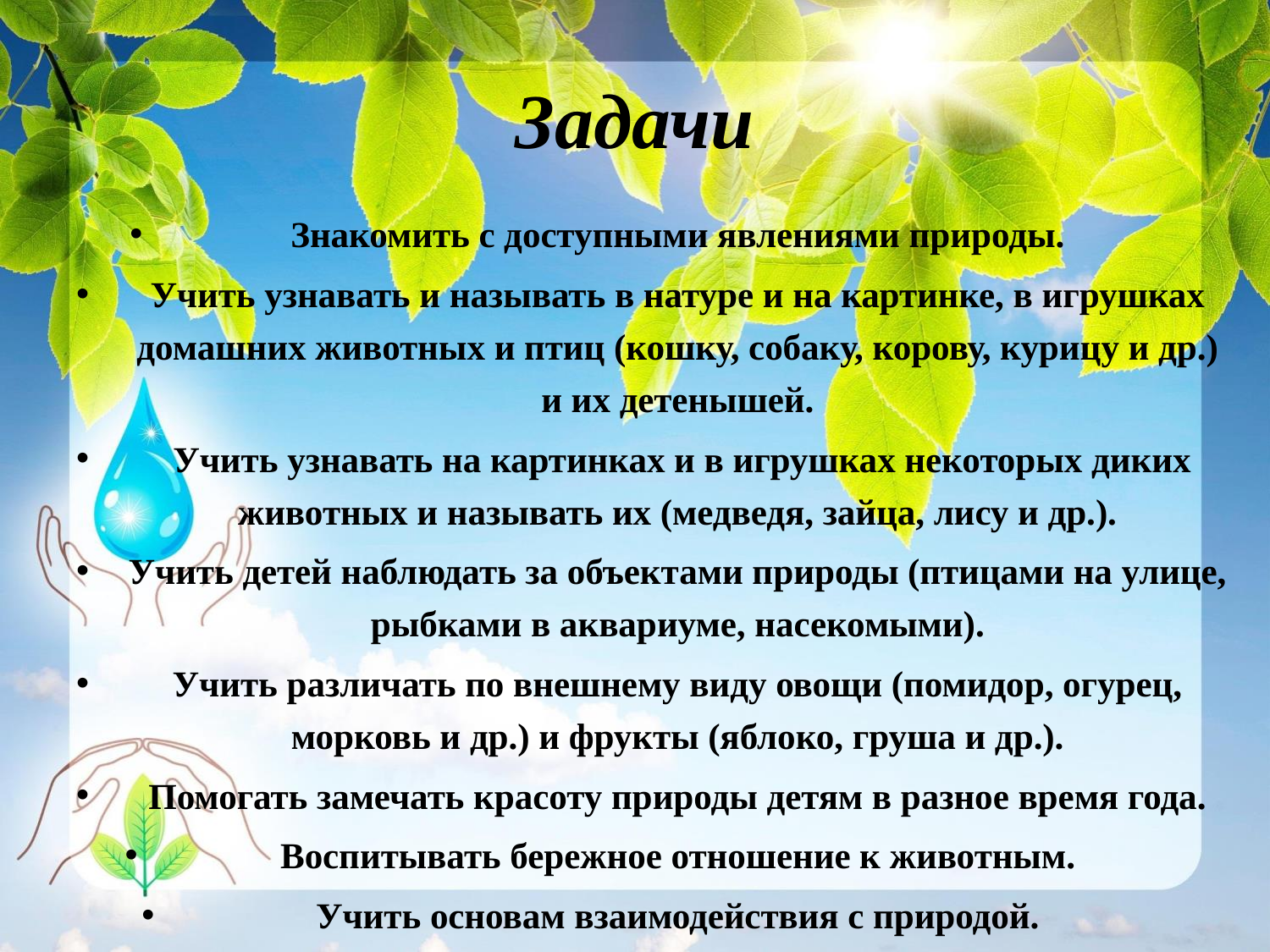

# Задачи
Знакомить с доступными явлениями природы.
Учить узнавать и называть в натуре и на картинке, в игрушках домашних животных и птиц (кошку, собаку, корову, курицу и др.) и их детенышей.
 Учить узнавать на картинках и в игрушках некоторых диких животных и называть их (медведя, зайца, лису и др.).
Учить детей наблюдать за объектами природы (птицами на улице, рыбками в аквариуме, насекомыми).
Учить различать по внешнему виду овощи (помидор, огурец, морковь и др.) и фрукты (яблоко, груша и др.).
Помогать замечать красоту природы детям в разное время года.
Воспитывать бережное отношение к животным.
Учить основам взаимодействия с природой.